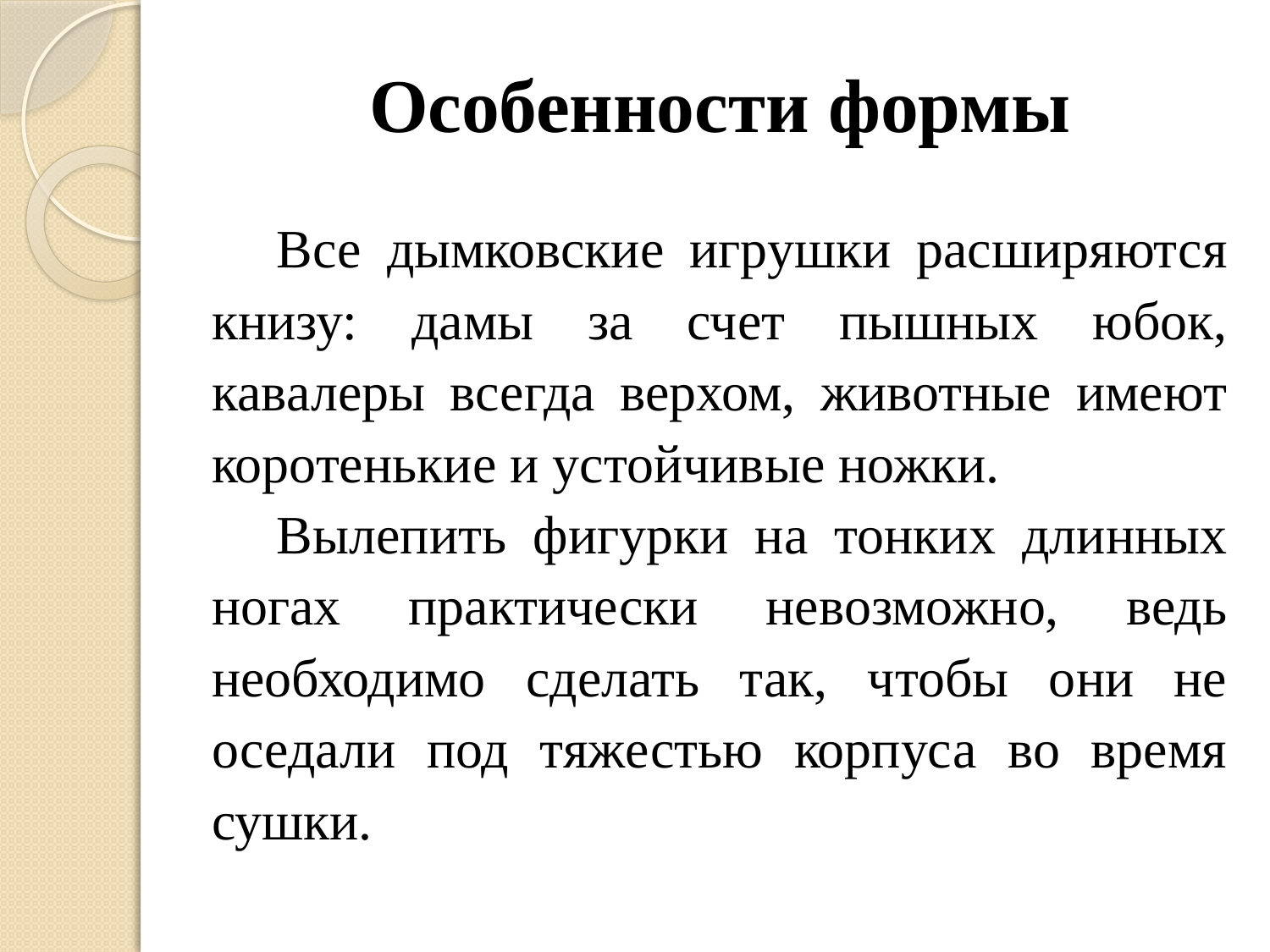

# Особенности формы
Все дымковские игрушки расширяются книзу: дамы за счет пышных юбок, кавалеры всегда верхом, животные имеют коротенькие и устойчивые ножки.
Вылепить фигурки на тонких длинных ногах практически невозможно, ведь необходимо сделать так, чтобы они не оседали под тяжестью корпуса во время сушки.